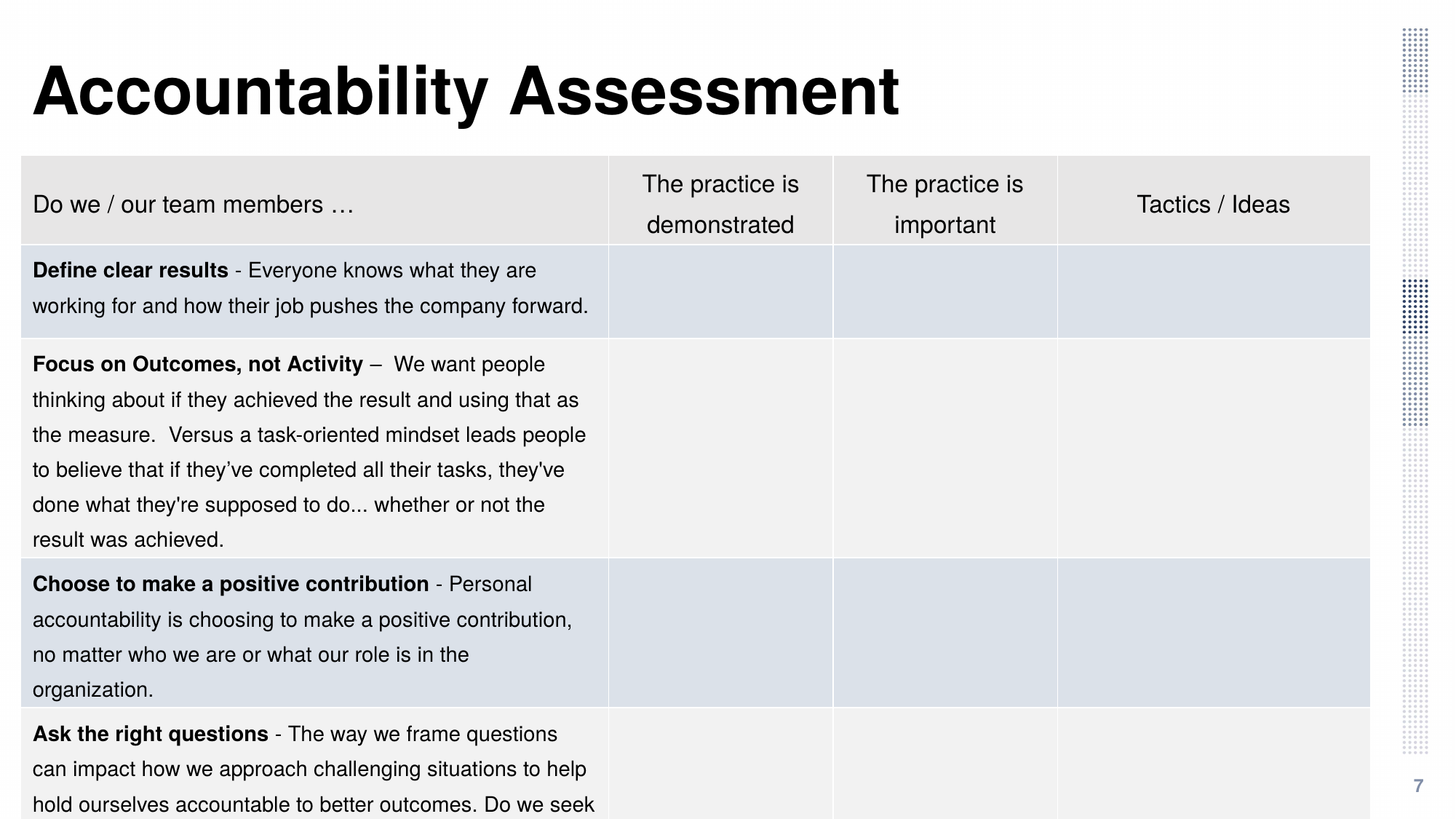

# Accountability Assessment
| Do we / our team members … | The practice is demonstrated | The practice is important | Tactics / Ideas |
| --- | --- | --- | --- |
| Define clear results - Everyone knows what they are working for and how their job pushes the company forward. |  |  |  |
| Focus on Outcomes, not Activity – We want people thinking about if they achieved the result and using that as the measure. Versus a task-oriented mindset leads people to believe that if they’ve completed all their tasks, they've done what they're supposed to do... whether or not the result was achieved. |  |  |  |
| Choose to make a positive contribution - Personal accountability is choosing to make a positive contribution, no matter who we are or what our role is in the organization. |  |  |  |
| Ask the right questions - The way we frame questions can impact how we approach challenging situations to help hold ourselves accountable to better outcomes. Do we seek to understand first? Do we ask open-ended questions? |  |  |  |
7